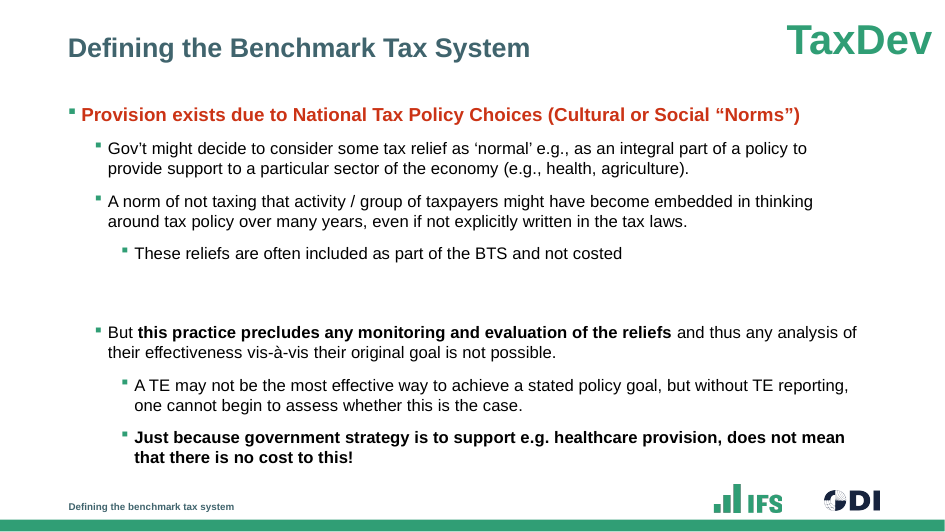

# Defining the Benchmark Tax System
Provision exists due to National Tax Policy Choices (Cultural or Social “Norms”)
Gov’t might decide to consider some tax relief as ‘normal’ e.g., as an integral part of a policy to provide support to a particular sector of the economy (e.g., health, agriculture).
A norm of not taxing that activity / group of taxpayers might have become embedded in thinking around tax policy over many years, even if not explicitly written in the tax laws.
These reliefs are often included as part of the BTS and not costed

But this practice precludes any monitoring and evaluation of the reliefs and thus any analysis of their effectiveness vis-à-vis their original goal is not possible.
A TE may not be the most effective way to achieve a stated policy goal, but without TE reporting, one cannot begin to assess whether this is the case.
Just because government strategy is to support e.g. healthcare provision, does not mean that there is no cost to this!
Defining the benchmark tax system